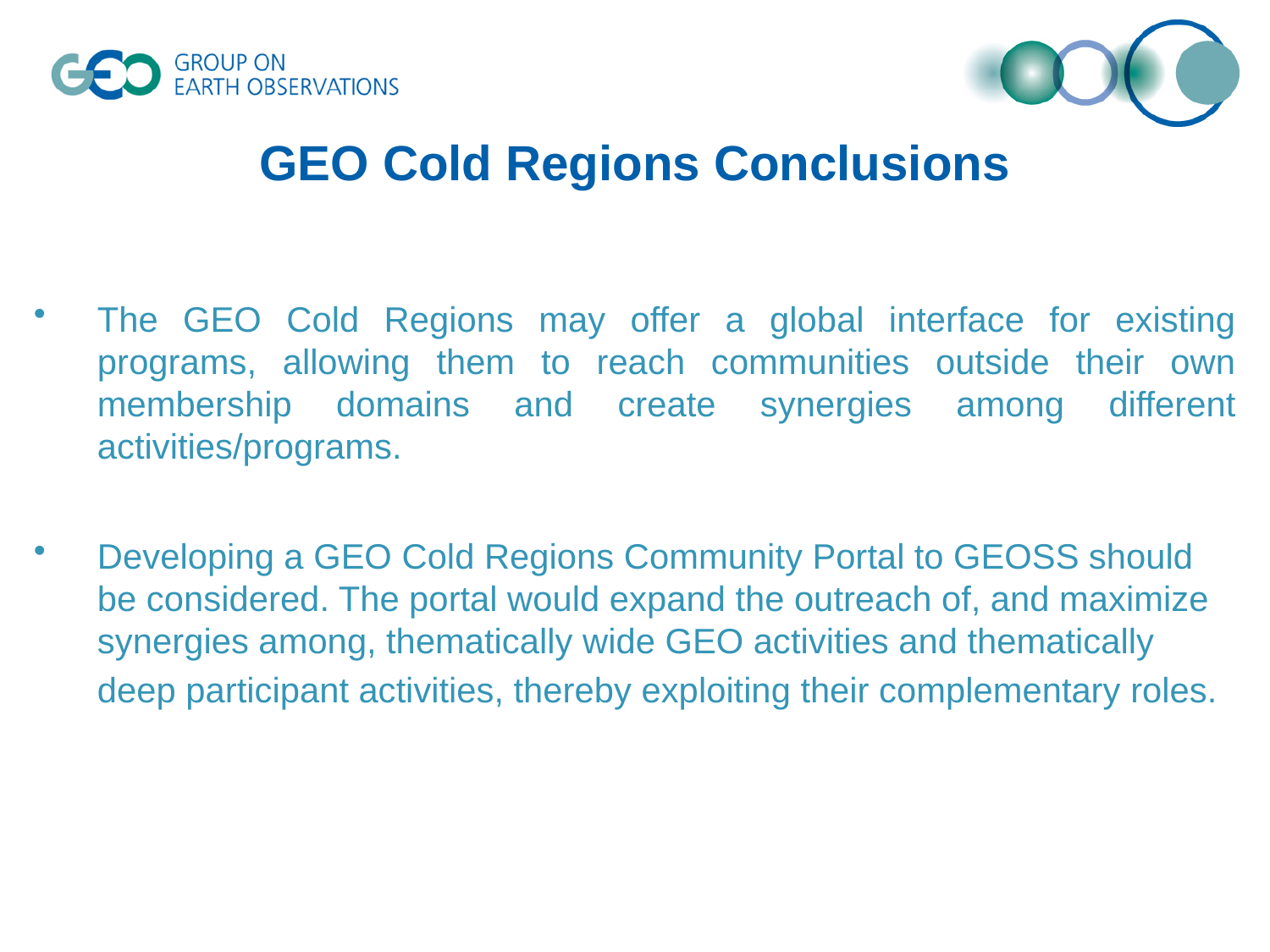

GEO Cold Regions Conclusions

The GEO Cold Regions may offer a global interface for existing programs, allowing them to reach communities outside their own membership domains and create synergies among different activities/programs.

Developing a GEO Cold Regions Community Portal to GEOSS should be considered. The portal would expand the outreach of, and maximize synergies among, thematically wide GEO activities and thematically deep participant activities, thereby exploiting their complementary roles.